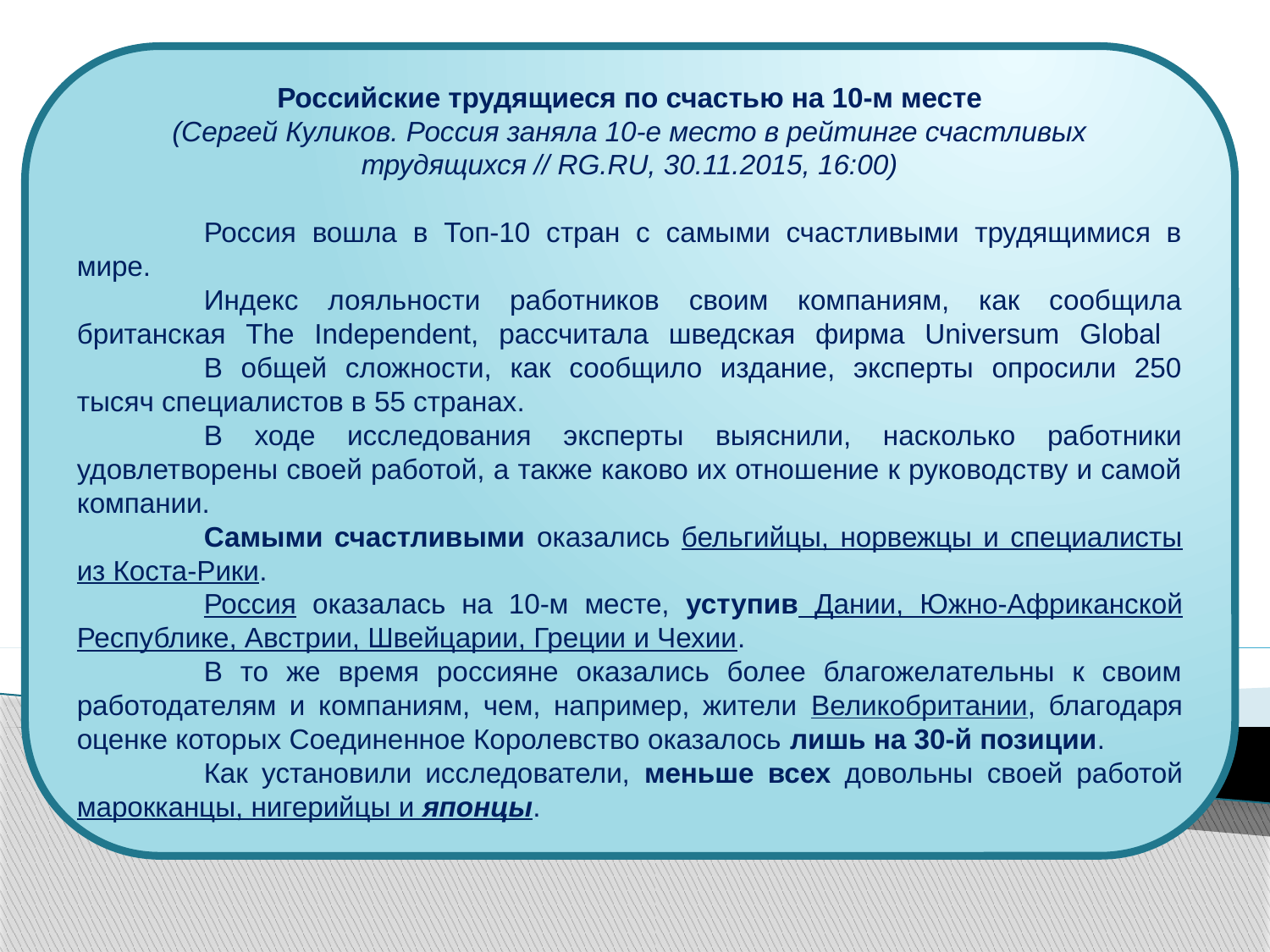

Российские трудящиеся по счастью на 10-м месте
(Сергей Куликов. Россия заняла 10-е место в рейтинге счастливых трудящихся // RG.RU, 30.11.2015, 16:00)
	Россия вошла в Топ-10 стран с самыми счастливыми трудящимися в мире.
	Индекс лояльности работников своим компаниям, как сообщила британская The Independent, рассчитала шведская фирма Universum Global
	В общей сложности, как сообщило издание, эксперты опросили 250 тысяч специалистов в 55 странах.
	В ходе исследования эксперты выяснили, насколько работники удовлетворены своей работой, а также каково их отношение к руководству и самой компании.
	Самыми счастливыми оказались бельгийцы, норвежцы и специалисты из Коста-Рики.
	Россия оказалась на 10-м месте, уступив Дании, Южно-Африканской Республике, Австрии, Швейцарии, Греции и Чехии.
	В то же время россияне оказались более благожелательны к своим работодателям и компаниям, чем, например, жители Великобритании, благодаря оценке которых Соединенное Королевство оказалось лишь на 30-й позиции.
	Как установили исследователи, меньше всех довольны своей работой марокканцы, нигерийцы и японцы.